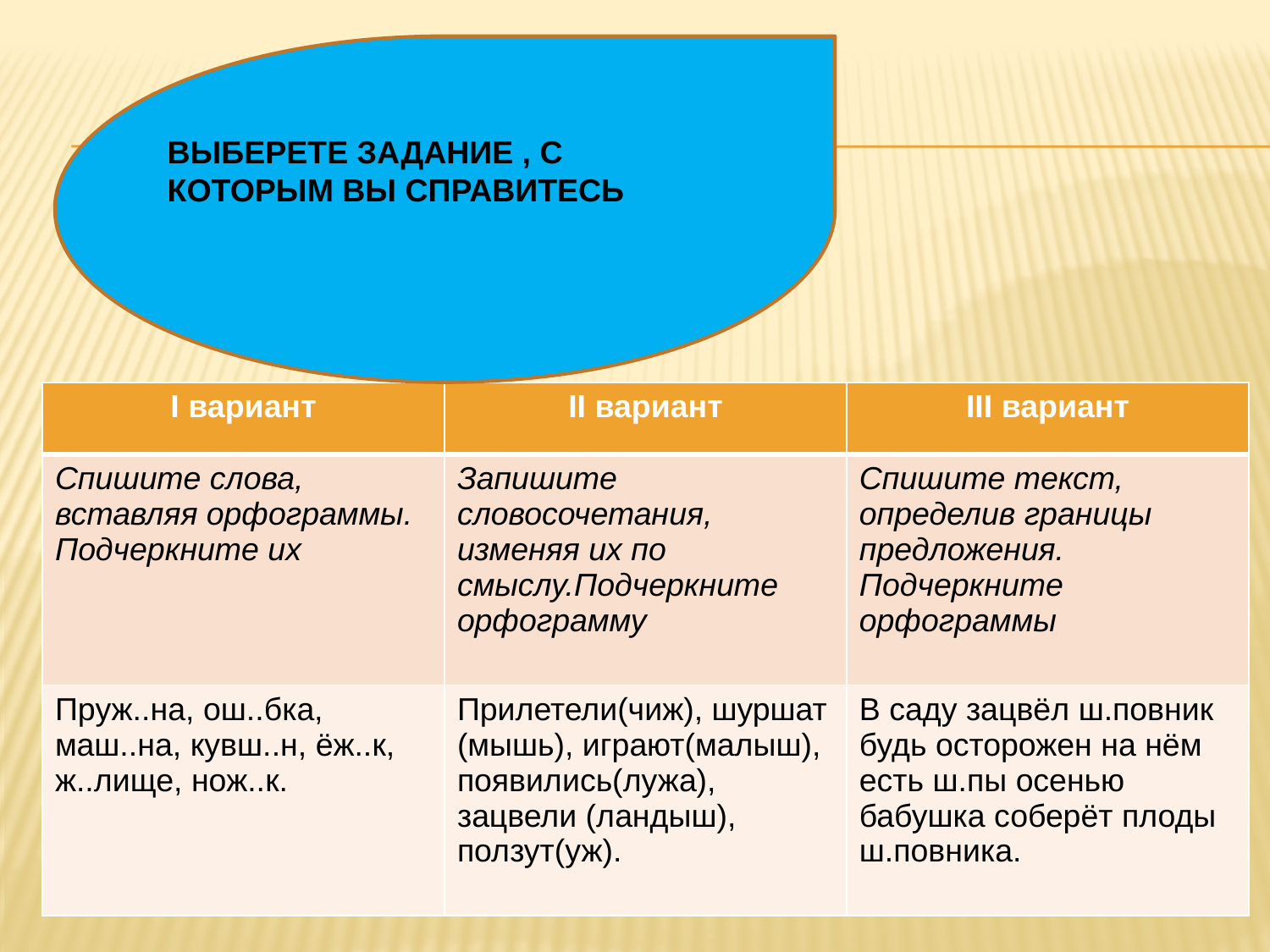

#
ВЫБЕРЕТЕ ЗАДАНИЕ , С КОТОРЫМ ВЫ СПРАВИТЕСЬ
| I вариант | II вариант | III вариант |
| --- | --- | --- |
| Спишите слова, вставляя орфограммы. Подчеркните их | Запишите словосочетания, изменяя их по смыслу.Подчеркните орфограмму | Спишите текст, определив границы предложения. Подчеркните орфограммы |
| Пруж..на, ош..бка, маш..на, кувш..н, ёж..к, ж..лище, нож..к. | Прилетели(чиж), шуршат (мышь), играют(малыш), появились(лужа), зацвели (ландыш), ползут(уж). | В саду зацвёл ш.повник будь осторожен на нём есть ш.пы осенью бабушка соберёт плоды ш.повника. |